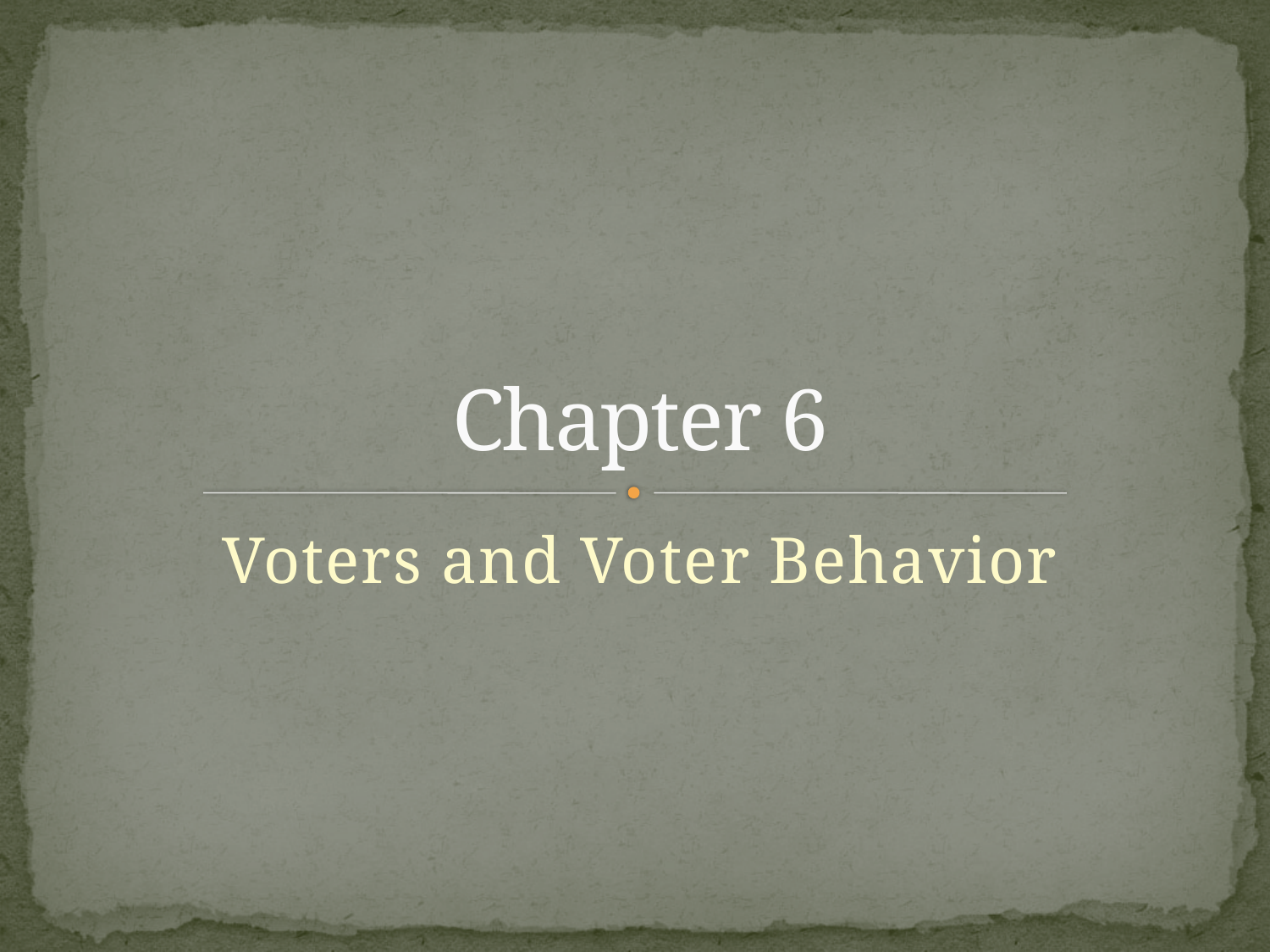

# Chapter 6
Voters and Voter Behavior